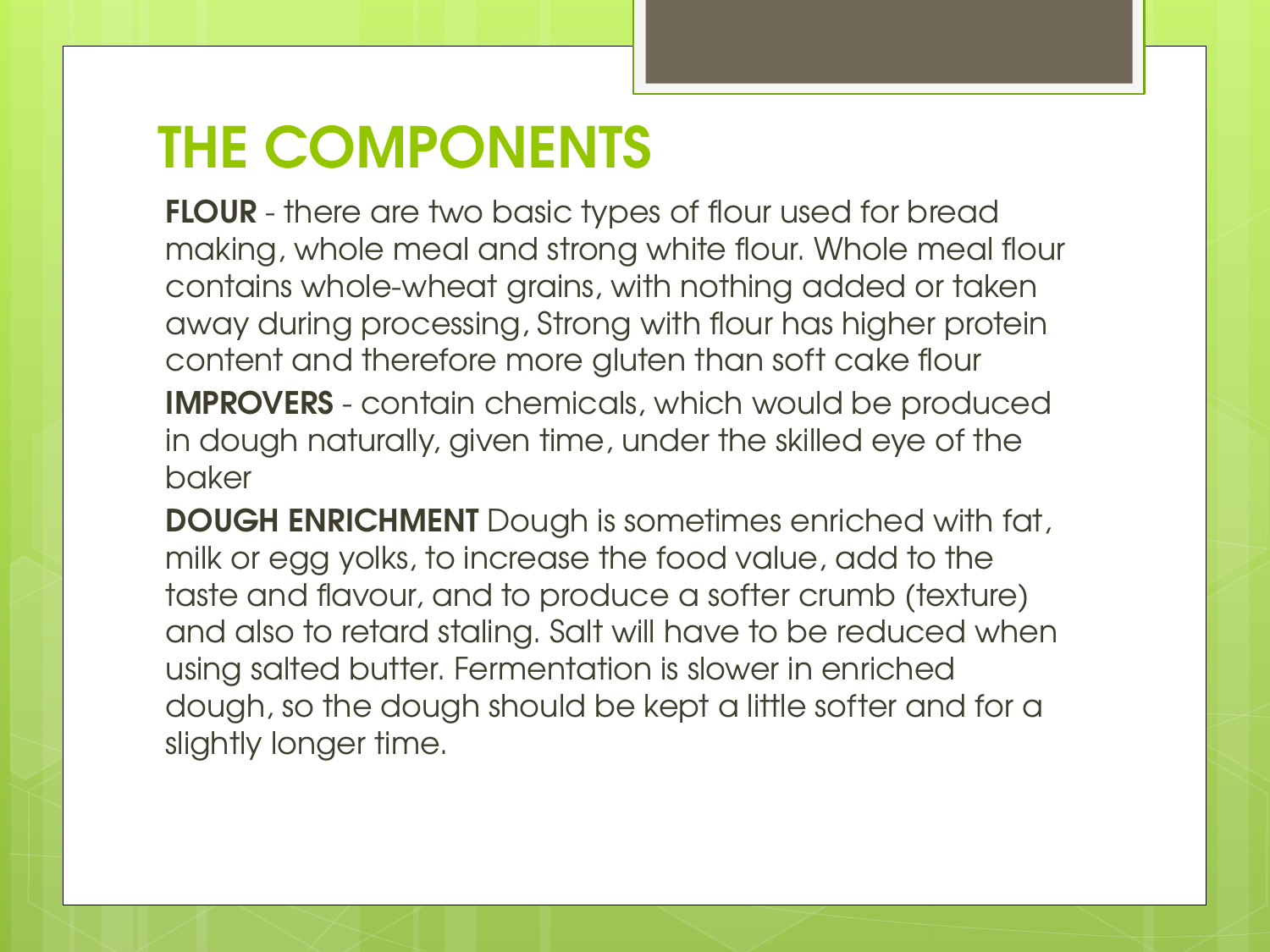

# THE COMPONENTS
FLOUR - there are two basic types of flour used for bread making, whole meal and strong white flour. Whole meal flour contains whole-wheat grains, with nothing added or taken away during processing, Strong with flour has higher protein content and therefore more gluten than soft cake flour
IMPROVERS - contain chemicals, which would be produced in dough naturally, given time, under the skilled eye of the baker
DOUGH ENRICHMENT Dough is sometimes enriched with fat, milk or egg yolks, to increase the food value, add to the taste and flavour, and to produce a softer crumb (texture) and also to retard staling. Salt will have to be reduced when using salted butter. Fermentation is slower in enriched dough, so the dough should be kept a little softer and for a slightly longer time.